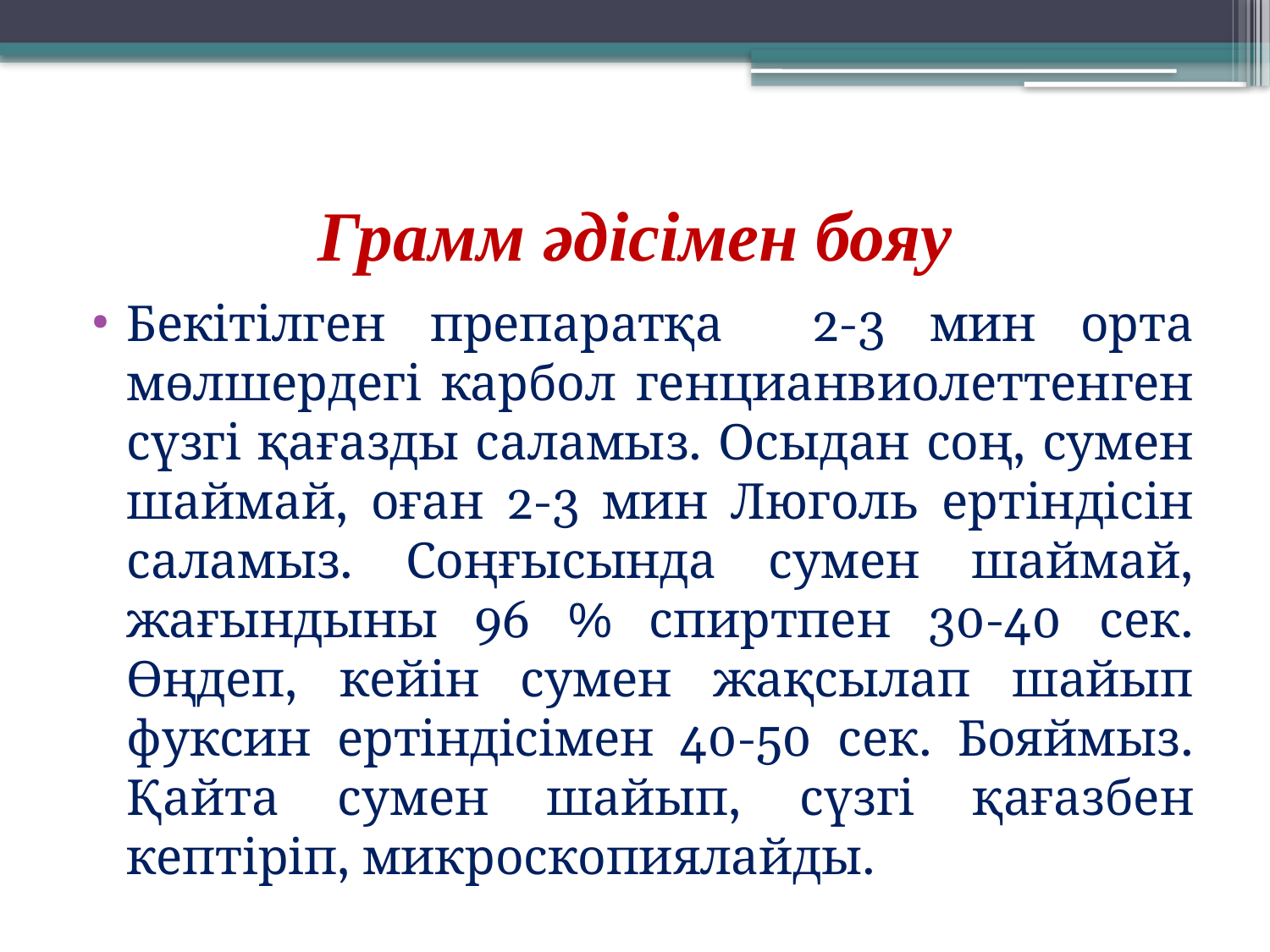

# Грамм әдісімен бояу
Бекітілген препаратқа  2-3 мин орта мөлшердегі карбол генцианвиолеттенген сүзгі қағазды саламыз. Осыдан соң, сумен шаймай, оған 2-3 мин Люголь ертіндісін саламыз. Соңғысында сумен шаймай, жағындыны 96 % спиртпен 30-40 сек. Өңдеп, кейін сумен жақсылап шайып фуксин ертіндісімен 40-50 сек. Бояймыз. Қайта сумен шайып, сүзгі қағазбен кептіріп, микроскопиялайды.